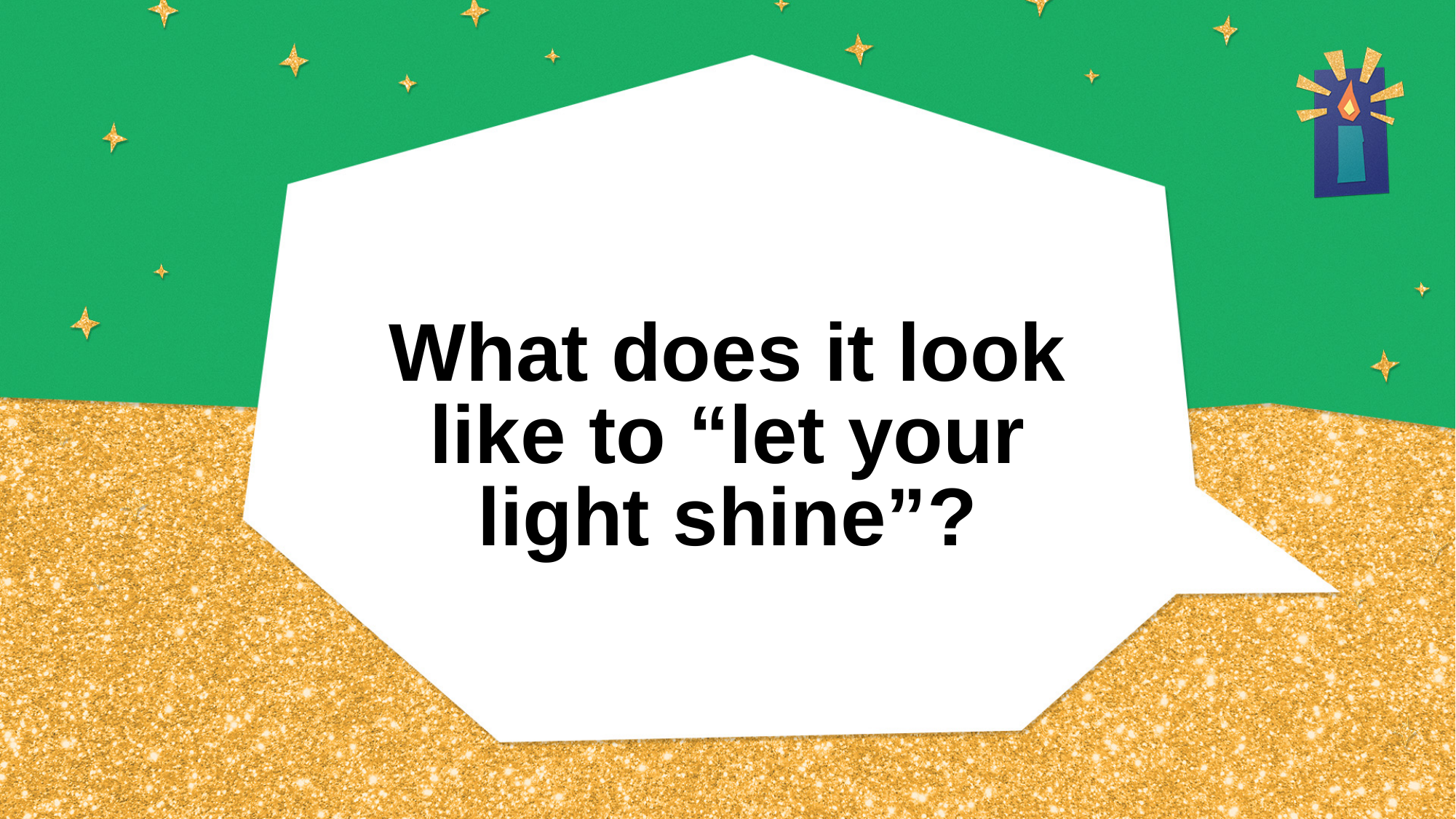

# What does it look like to “let your light shine”?